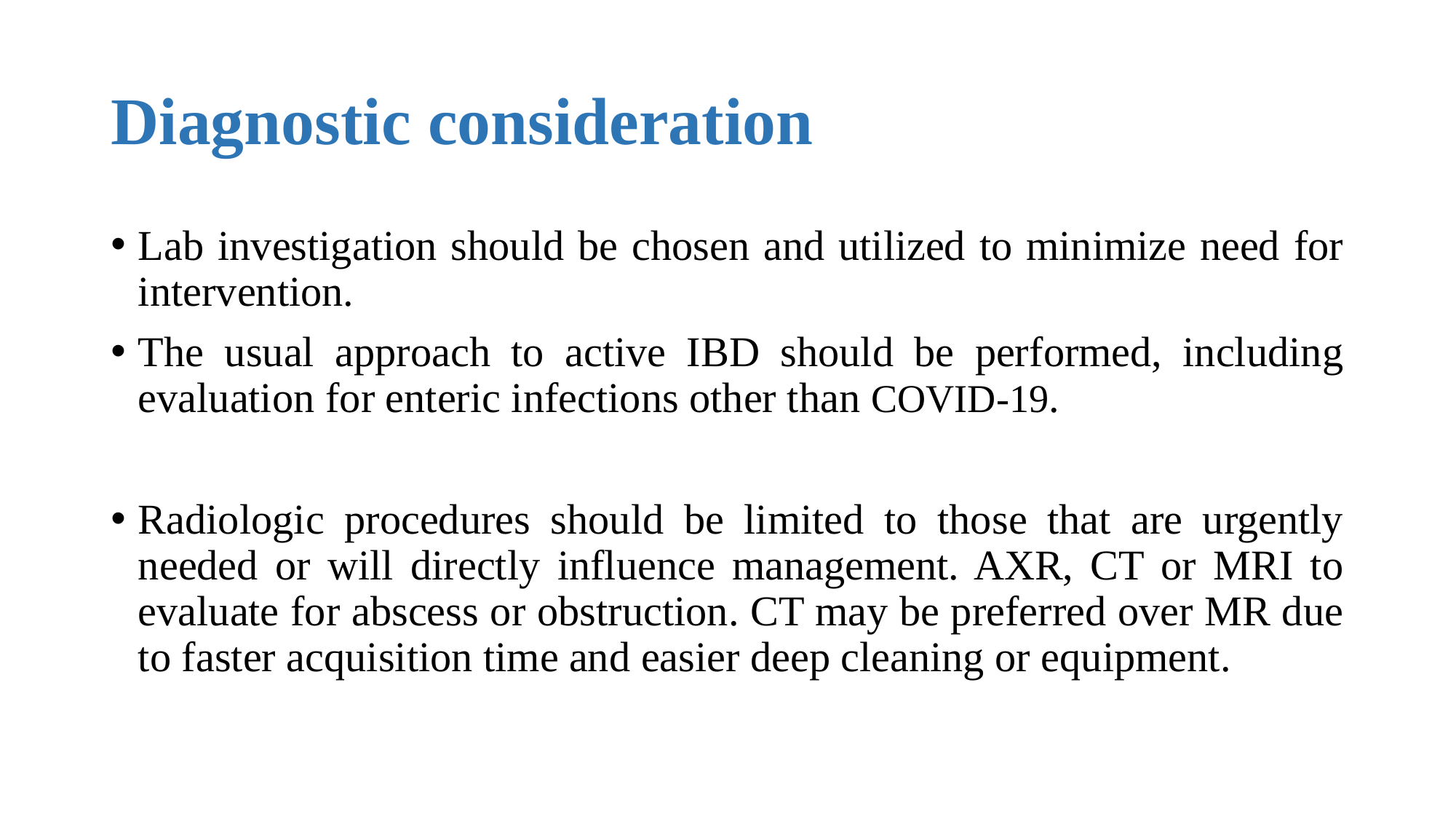

# Diagnostic consideration
Lab investigation should be chosen and utilized to minimize need for intervention.
The usual approach to active IBD should be performed, including evaluation for enteric infections other than COVID-19.

Radiologic procedures should be limited to those that are urgently needed or will directly influence management. AXR, CT or MRI to evaluate for abscess or obstruction. CT may be preferred over MR due to faster acquisition time and easier deep cleaning or equipment.